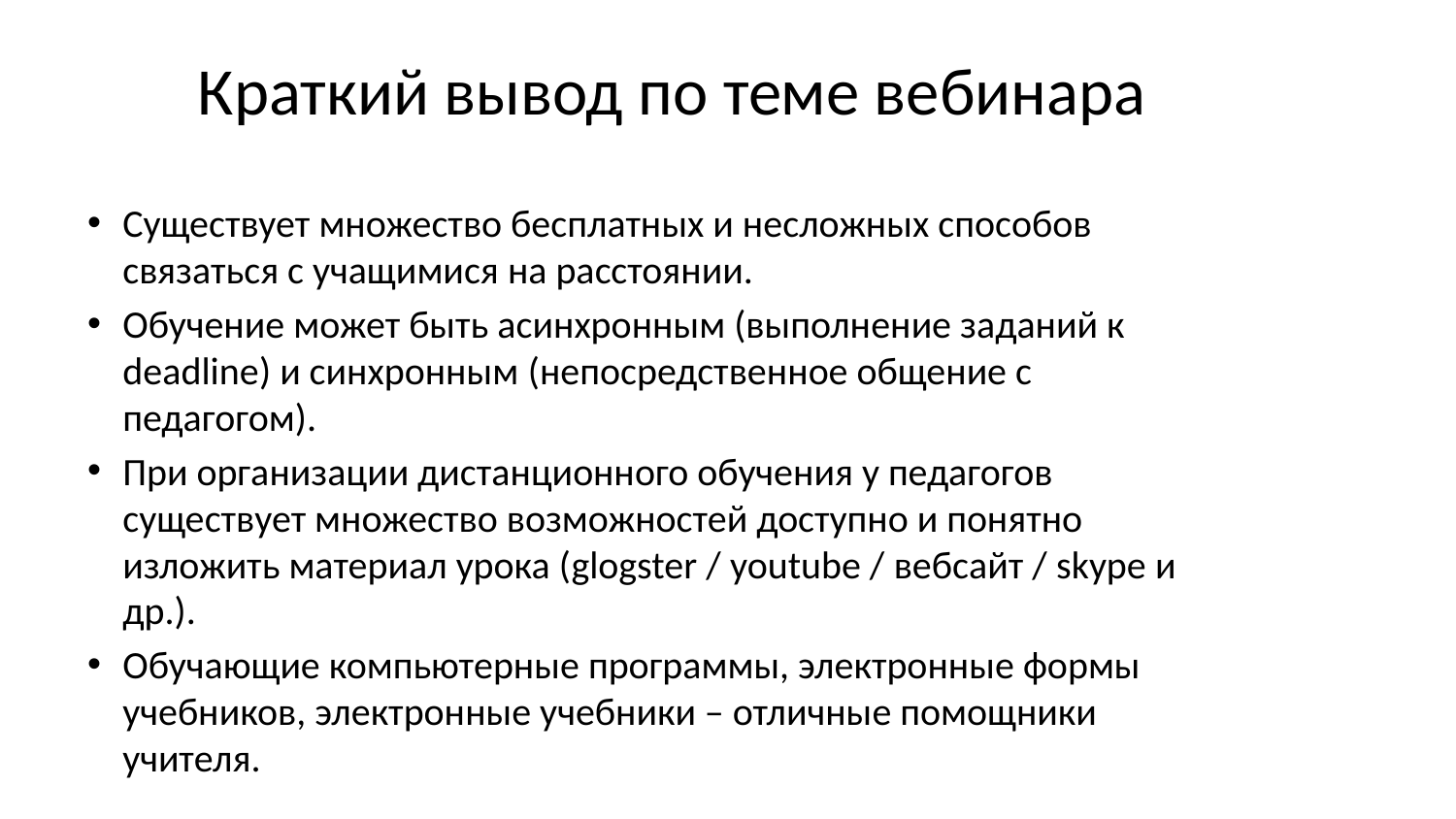

# Краткий вывод по теме вебинара
Существует множество бесплатных и несложных способов связаться с учащимися на расстоянии.
Обучение может быть асинхронным (выполнение заданий к deadline) и синхронным (непосредственное общение с педагогом).
При организации дистанционного обучения у педагогов существует множество возможностей доступно и понятно изложить материал урока (glogster / youtube / вебсайт / skype и др.).
Обучающие компьютерные программы, электронные формы учебников, электронные учебники – отличные помощники учителя.